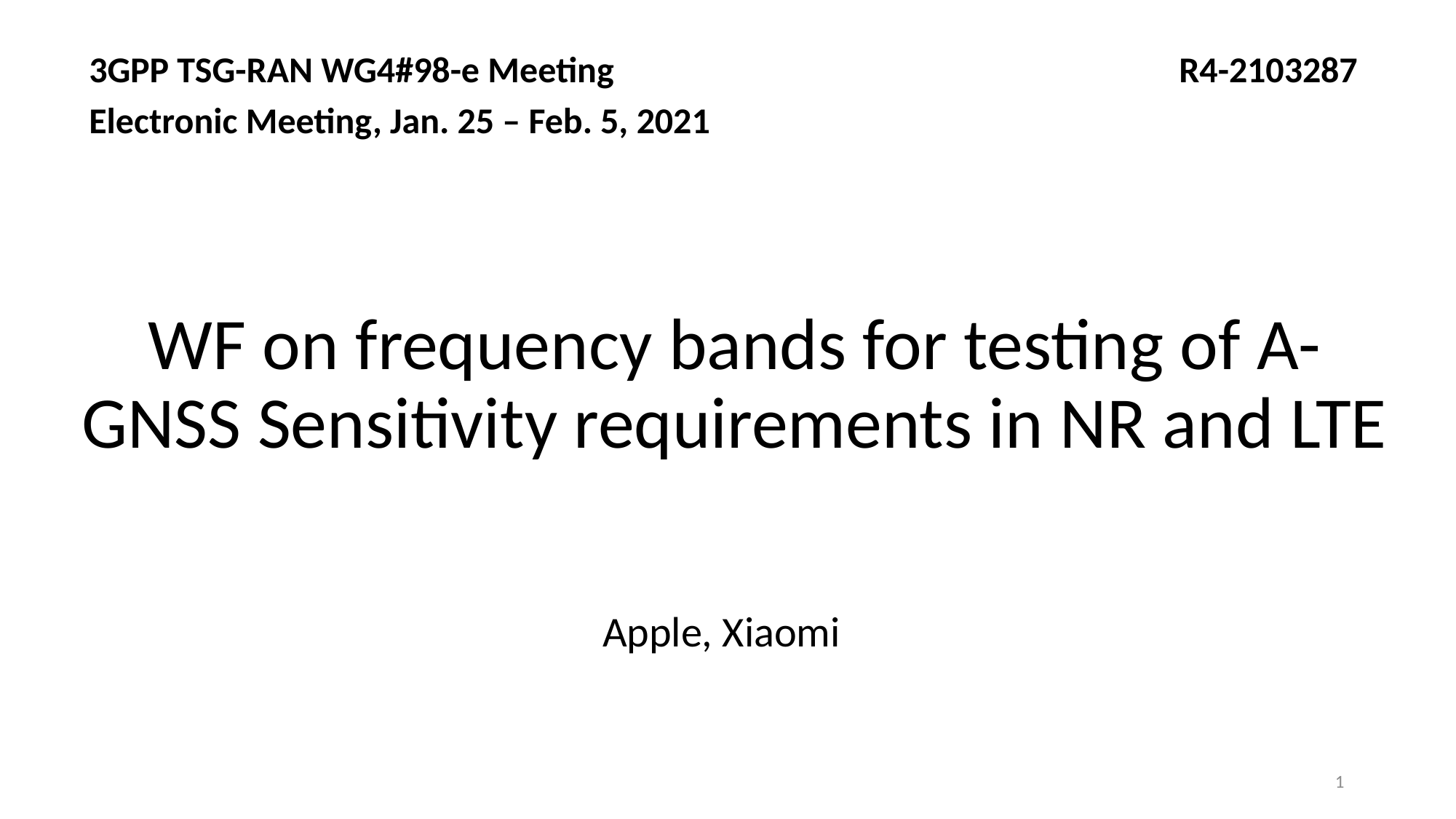

3GPP TSG-RAN WG4#98-e Meeting                                                                     R4-2103287
Electronic Meeting, Jan. 25 – Feb. 5, 2021
# WF on frequency bands for testing of A-GNSS Sensitivity requirements in NR and LTE
Apple, Xiaomi
1